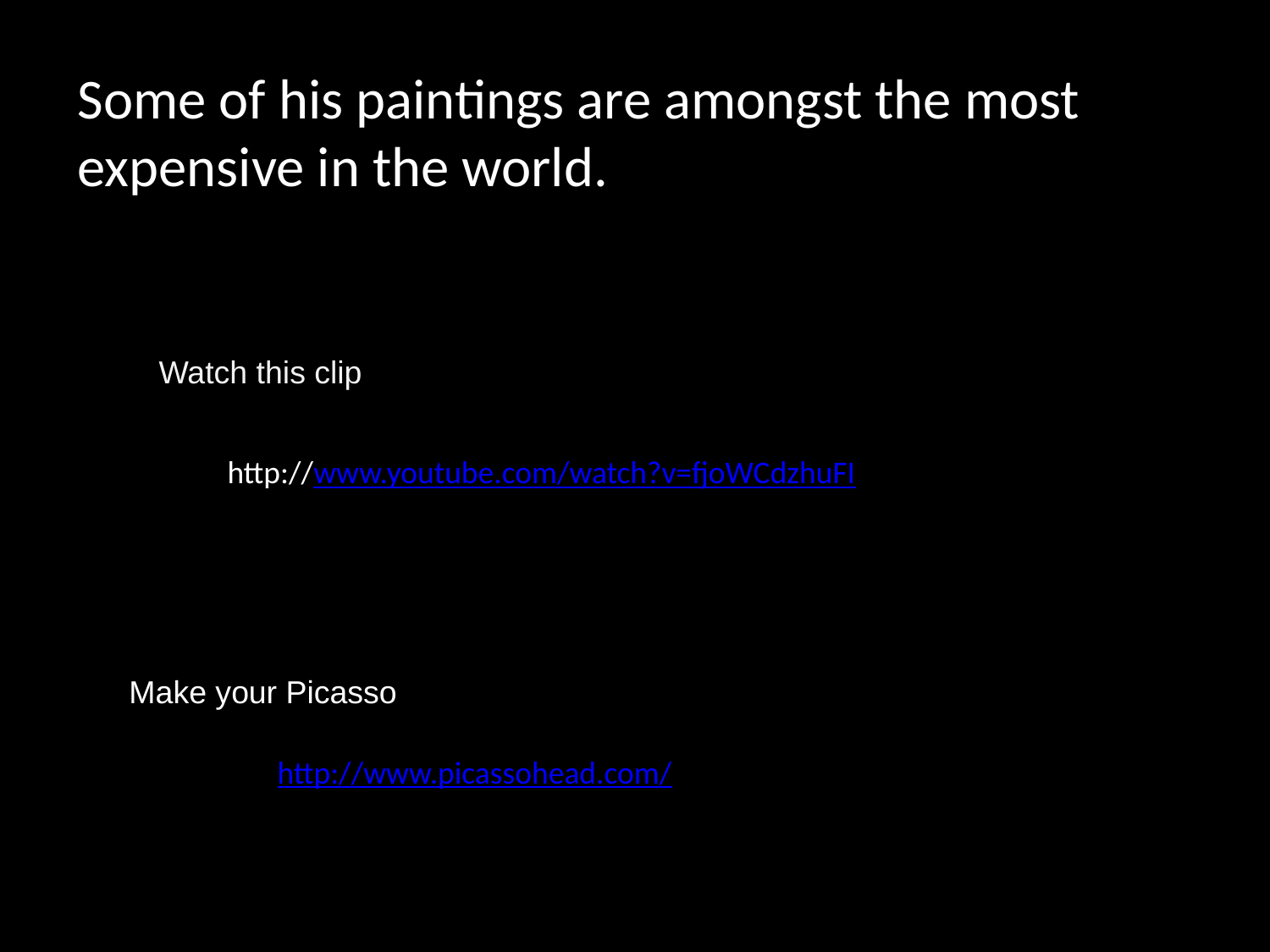

Some of his paintings are amongst the most expensive in the world.

Watch this clip
http://www.youtube.com/watch?v=fjoWCdzhuFI
Make your Picasso
http://www.picassohead.com/